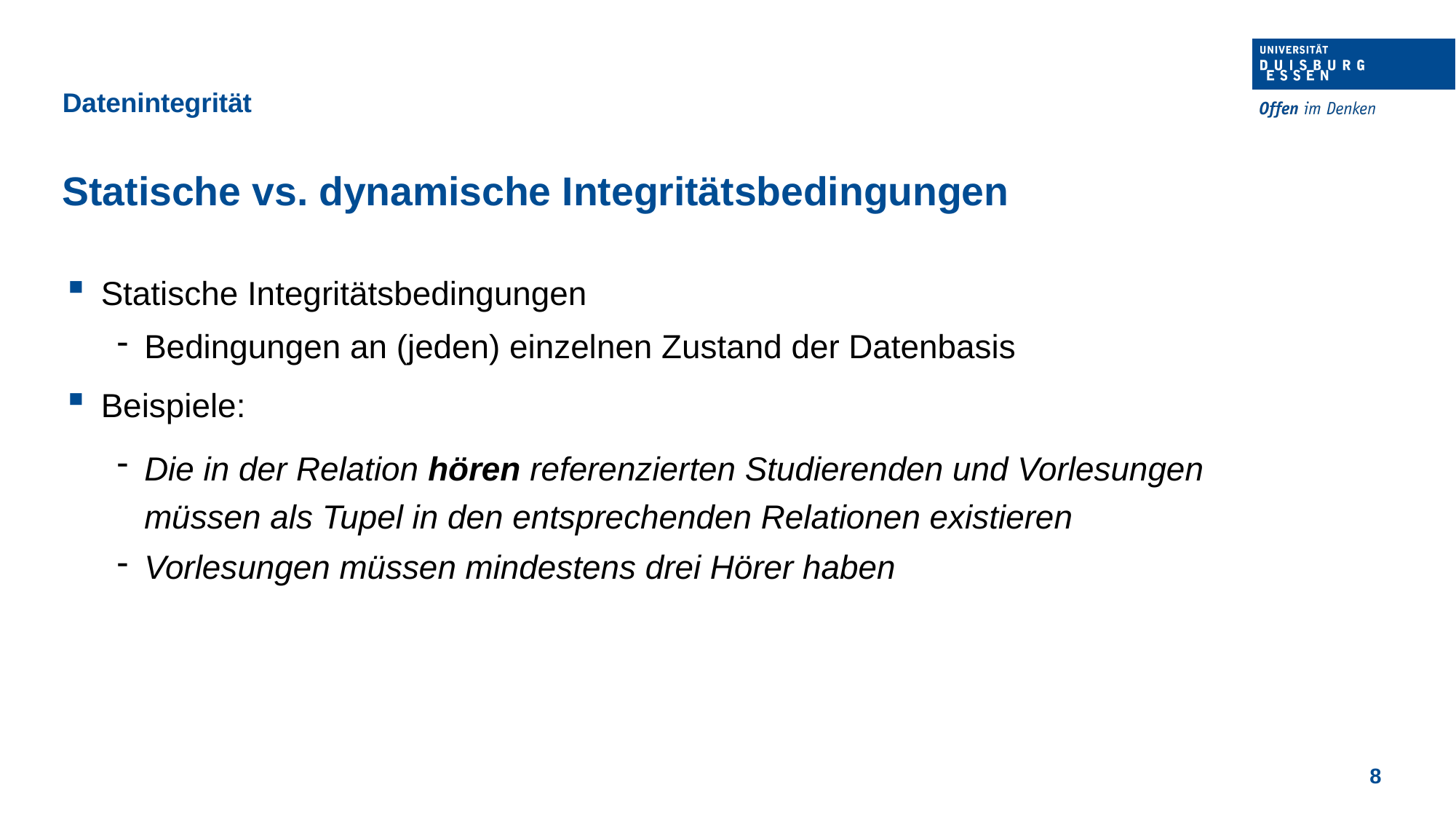

Datenintegrität
Statische vs. dynamische Integritätsbedingungen
Statische Integritätsbedingungen
Bedingungen an (jeden) einzelnen Zustand der Datenbasis
Beispiele:
Die in der Relation hören referenzierten Studierenden und Vorlesungen müssen als Tupel in den entsprechenden Relationen existieren
Vorlesungen müssen mindestens drei Hörer haben

8